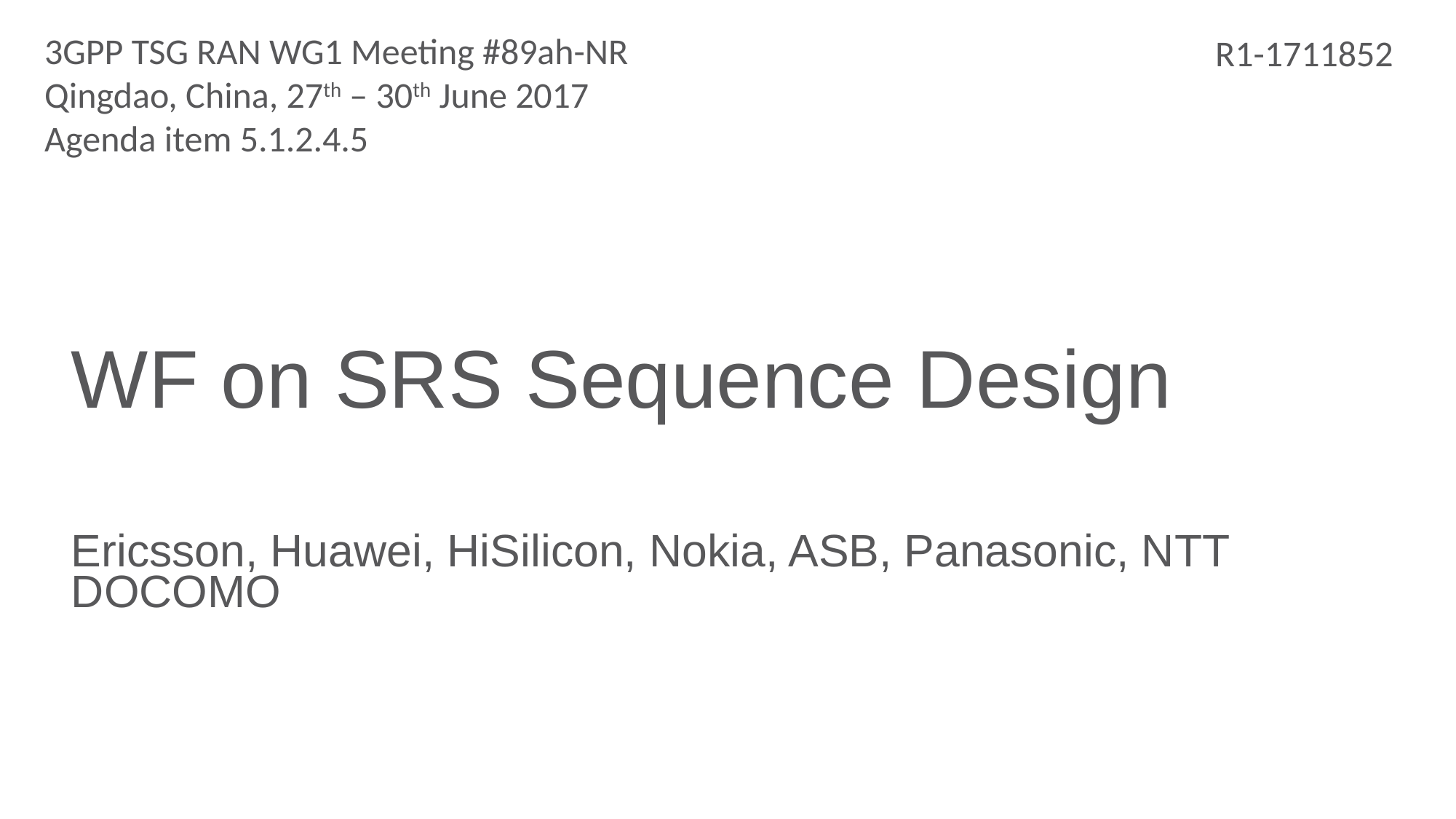

3GPP TSG RAN WG1 Meeting #89ah-NR
Qingdao, China, 27th – 30th June 2017
Agenda item 5.1.2.4.5
R1-1711852
# WF on SRS Sequence Design
Ericsson, Huawei, HiSilicon, Nokia, ASB, Panasonic, NTT DOCOMO